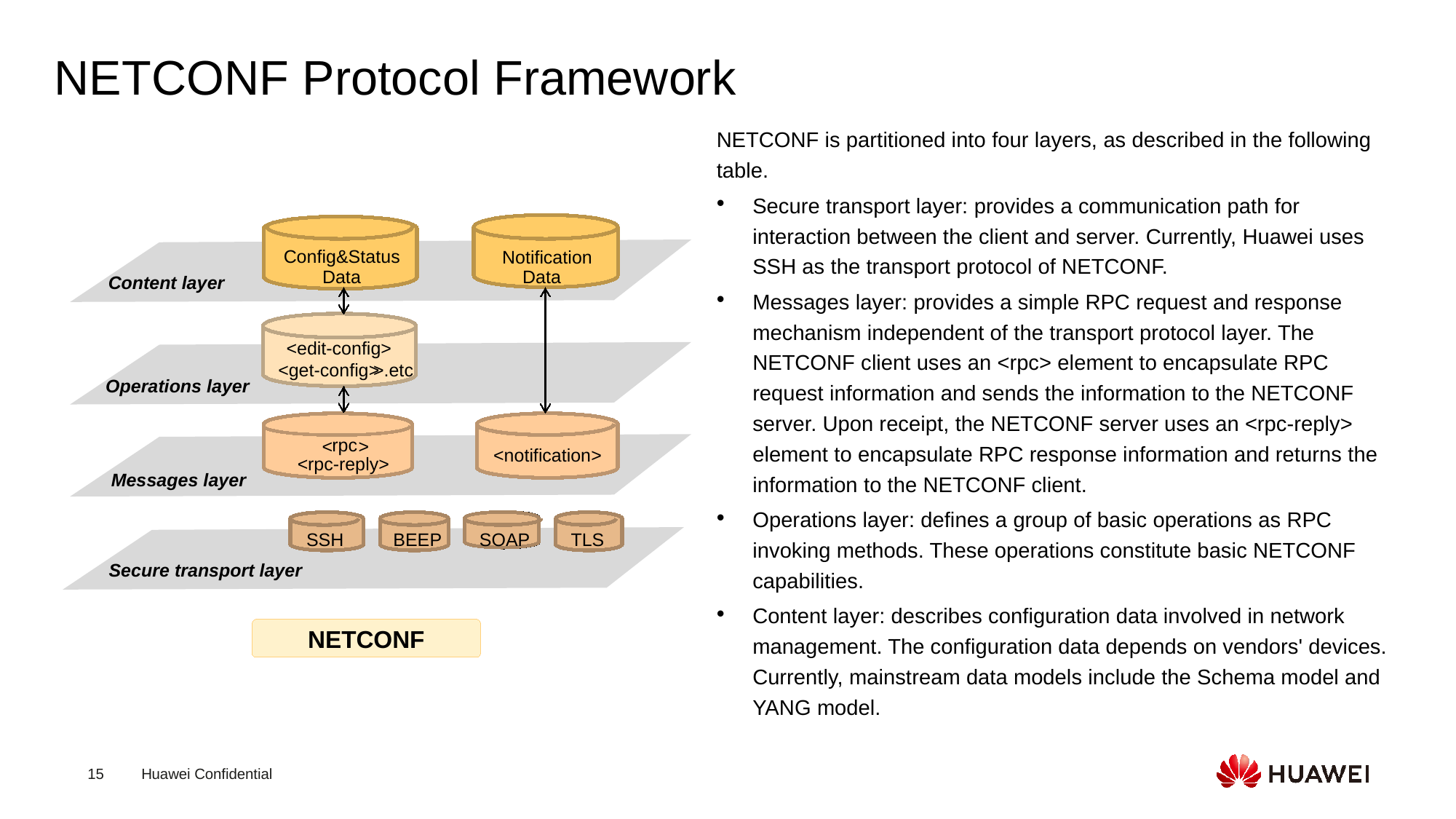

# NETCONF Protocol Framework
NETCONF is partitioned into four layers, as described in the following table.
Secure transport layer: provides a communication path for interaction between the client and server. Currently, Huawei uses SSH as the transport protocol of NETCONF.
Messages layer: provides a simple RPC request and response mechanism independent of the transport protocol layer. The NETCONF client uses an <rpc> element to encapsulate RPC request information and sends the information to the NETCONF server. Upon receipt, the NETCONF server uses an <rpc-reply> element to encapsulate RPC response information and returns the information to the NETCONF client.
Operations layer: defines a group of basic operations as RPC invoking methods. These operations constitute basic NETCONF capabilities.
Content layer: describes configuration data involved in network management. The configuration data depends on vendors' devices. Currently, mainstream data models include the Schema model and YANG model.

Config&Status
Notification
Content layer
Data
Data

<edit-config>

<get-config>
>.etc
Operations layer

rpc

<
>
<notification>
<rpc-reply>
Messages layer

SSH
BEEP
SOAP
TLS
Secure transport layer
NETCONF